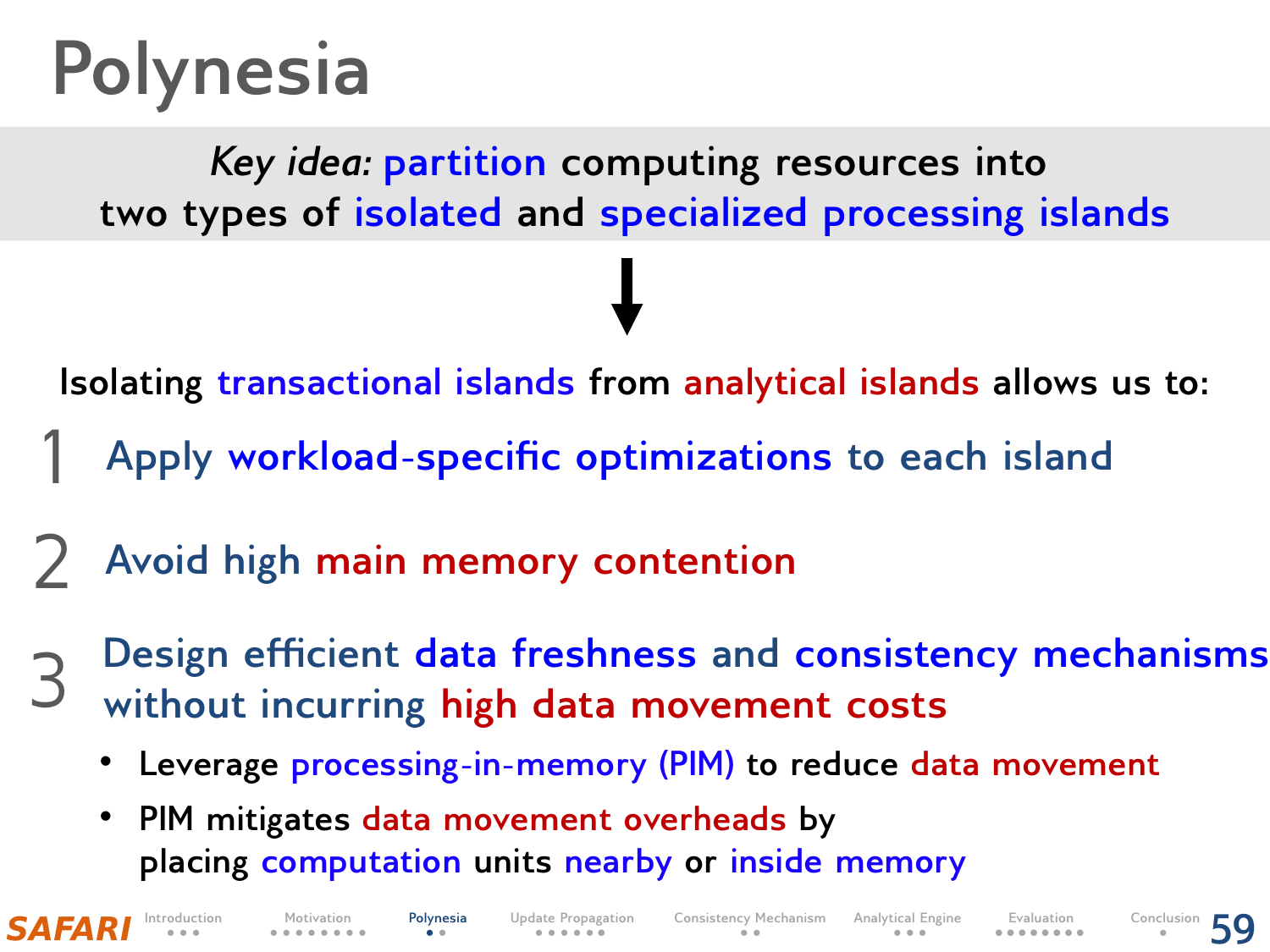

# Polynesia
Key idea: partition computing resources into
two types of isolated and specialized processing islands

Isolating transactional islands from analytical islands allows us to:
1
Apply workload-specific optimizations to each island
2
Avoid high main memory contention
Design efficient data freshness and consistency mechanisms without incurring high data movement costs
3
Leverage processing-in-memory (PIM) to reduce data movement
PIM mitigates data movement overheads by
placing computation units nearby or inside memory
59
| Introduction | Motivation | Polynesia | Update Propagation | Consistency Mechanism | Analytical Engine | Evaluation | Conclusion |
| --- | --- | --- | --- | --- | --- | --- | --- |
| ● ● ● | ● ● ● ● ● ● ● ● | ● ● | ● ● ● ● ● ● | ● ● | ● ● ● | ● ● ● ● ● ● ● ● | ● |